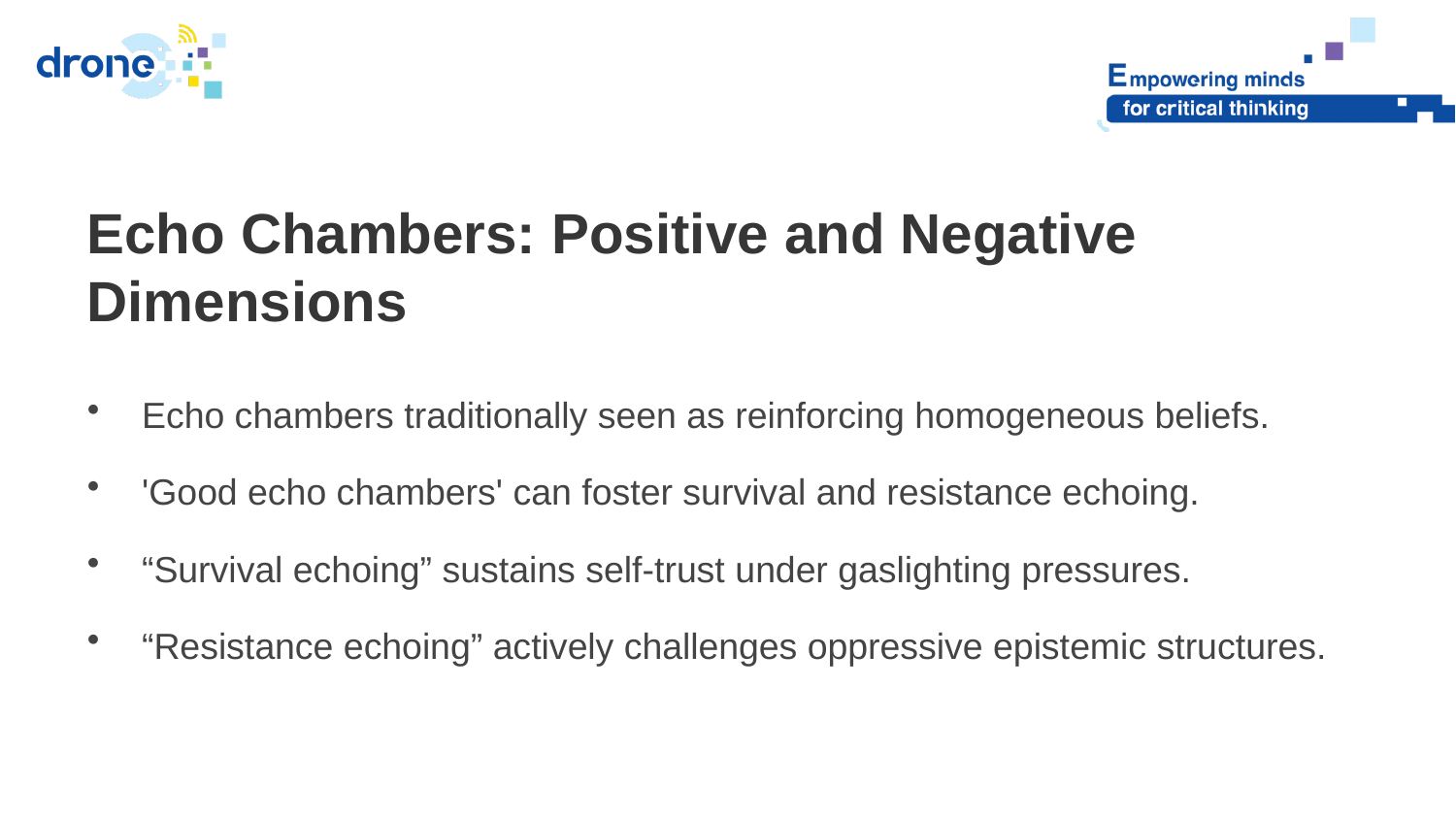

Echo Chambers: Positive and Negative Dimensions
Echo chambers traditionally seen as reinforcing homogeneous beliefs.
'Good echo chambers' can foster survival and resistance echoing.
“Survival echoing” sustains self-trust under gaslighting pressures.
“Resistance echoing” actively challenges oppressive epistemic structures.